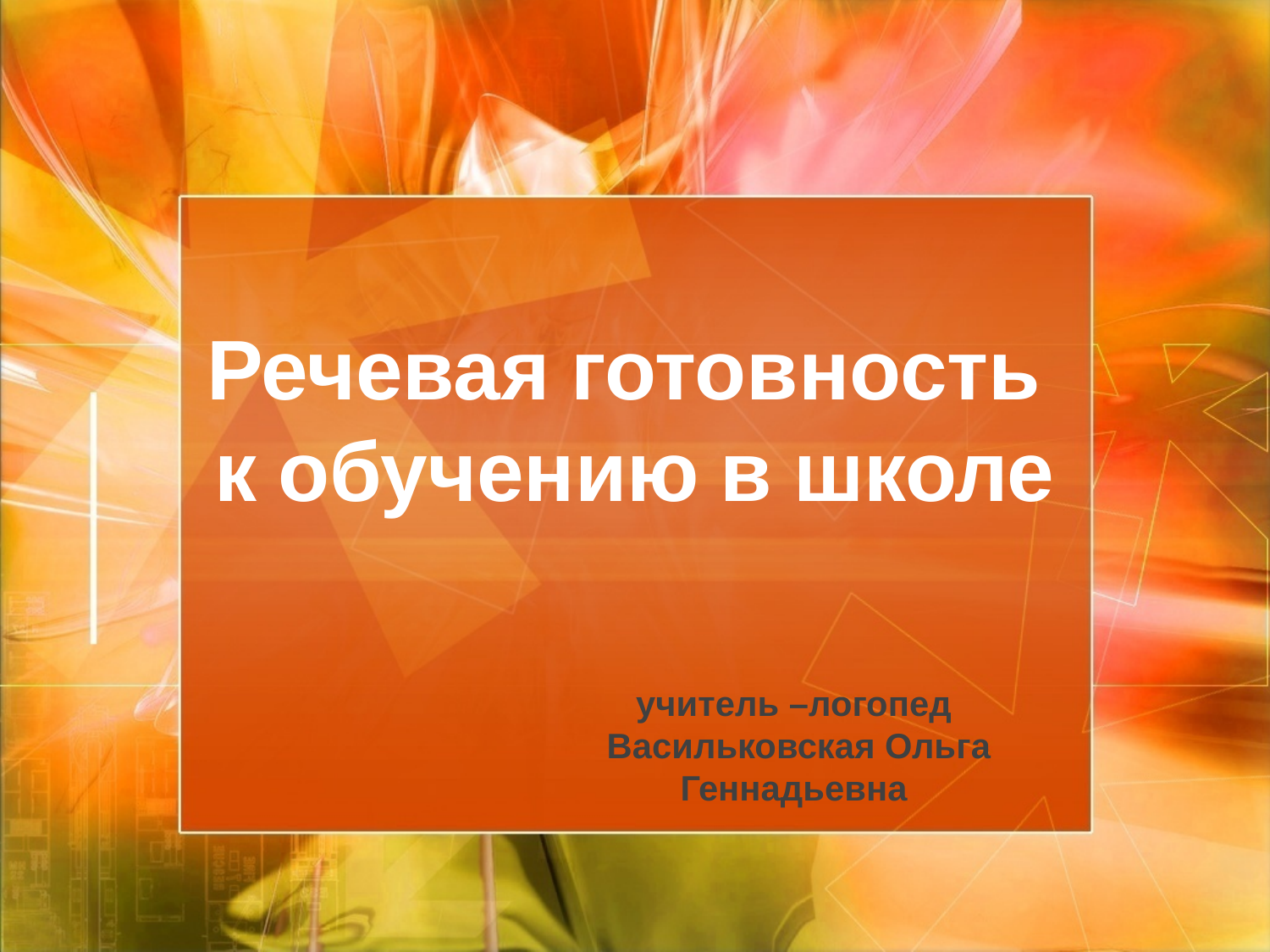

# Речевая готовность к обучению в школе
учитель –логопед
Васильковская Ольга Геннадьевна